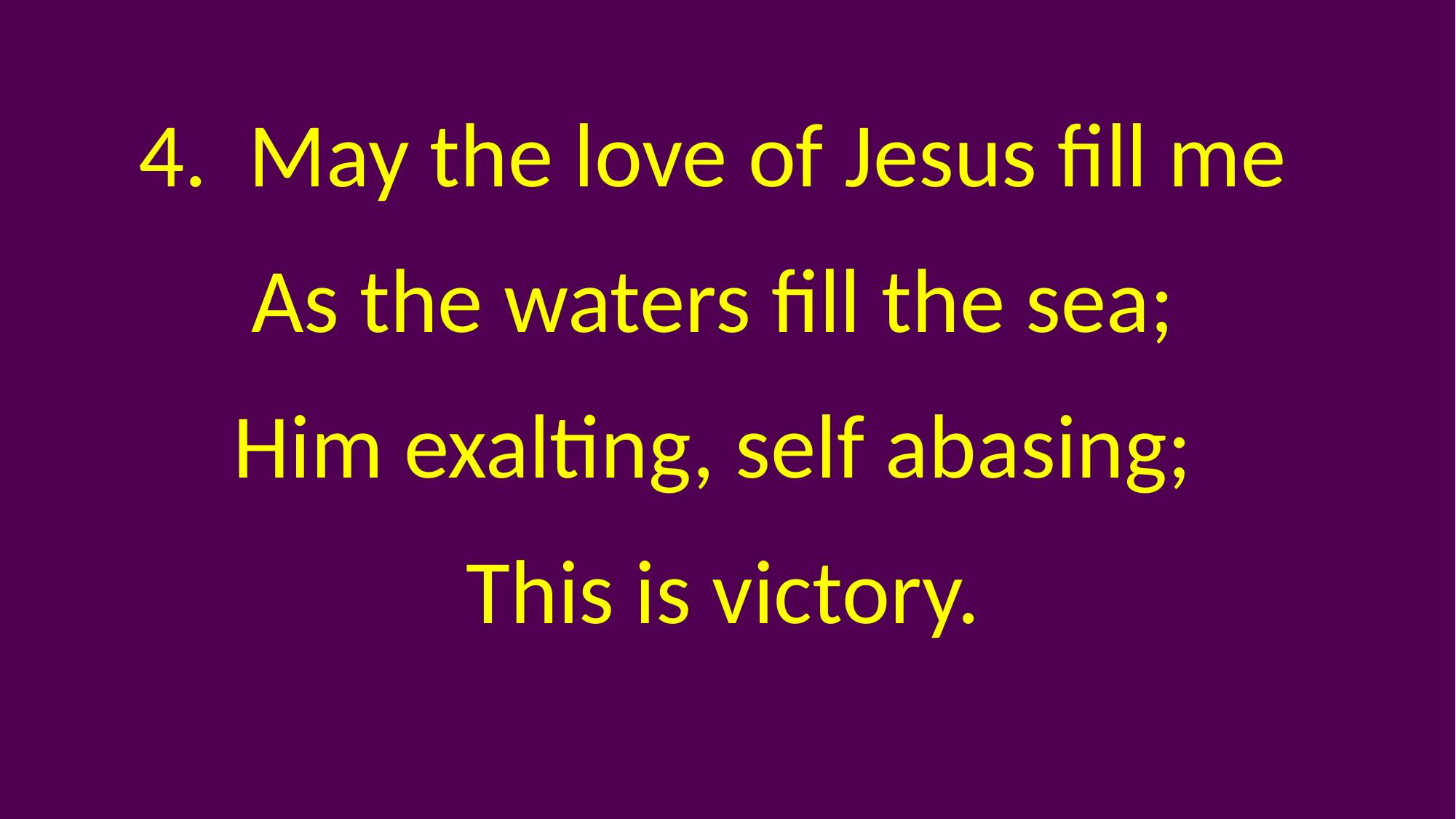

4.  May the love of Jesus fill me
As the waters fill the sea;
Him exalting, self abasing;
This is victory.